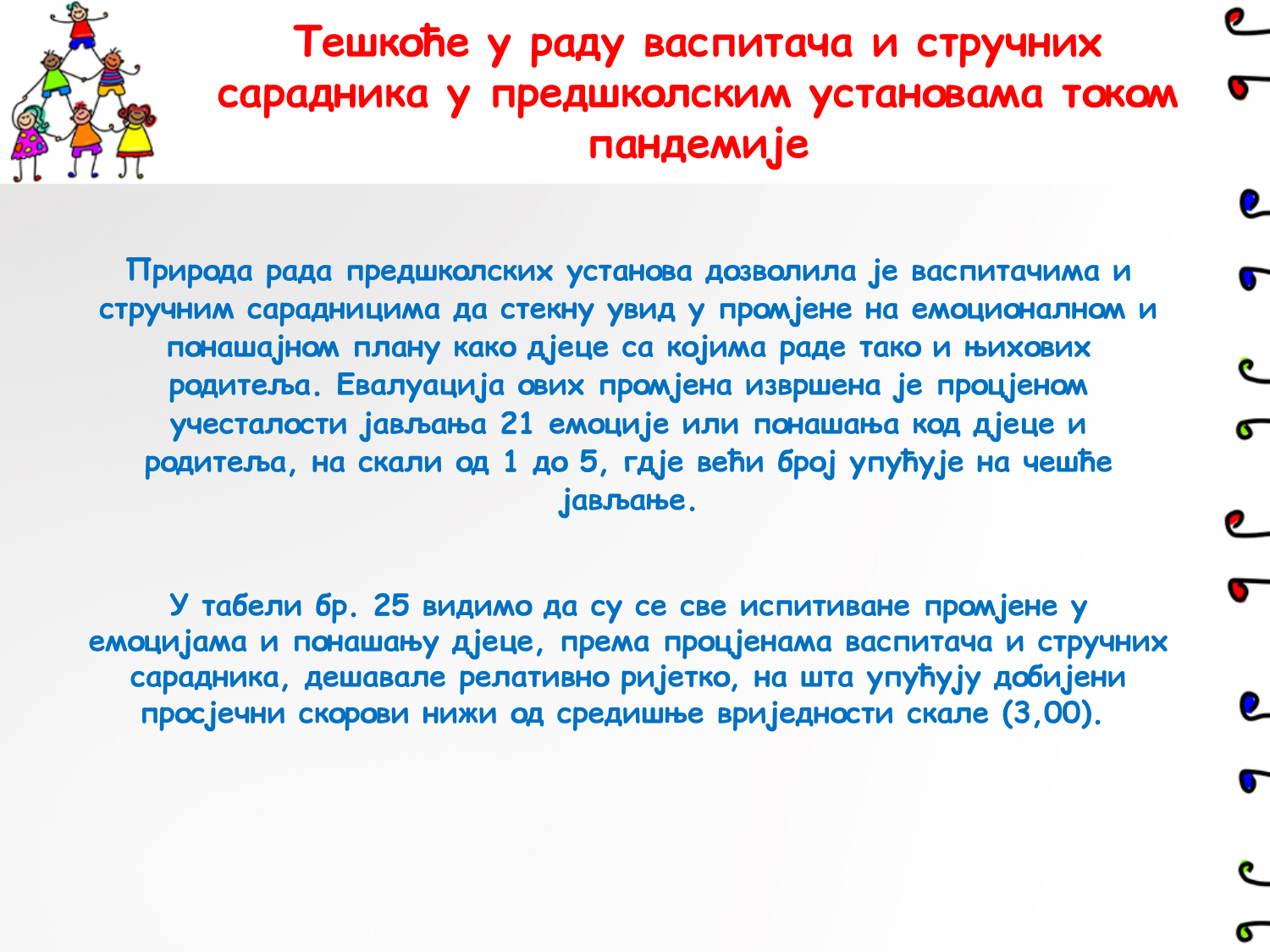

# Тешкоће у раду васпитача и стручних сарадника у предшколским установама током пандемије
Природа рада предшколских установа дозволила је васпитачима и стручним сарадницима да стекну увид у промјене на емоционалном и понашајном плану како дјеце са којима раде тако и њихових родитеља. Евалуација ових промјена извршена је процјеном учесталости јављања 21 емоције или понашања код дјеце и родитеља, на скали од 1 до 5, гдје већи број упућује на чешће јављање.

У табели бр. 25 видимо да су се све испитиване промјене у емоцијама и понашању дјеце, према процјенама васпитача и стручних сарадника, дешавале релативно ријетко, на шта упућују добијени просјечни скорови нижи од средишње вриједности скале (3,00).